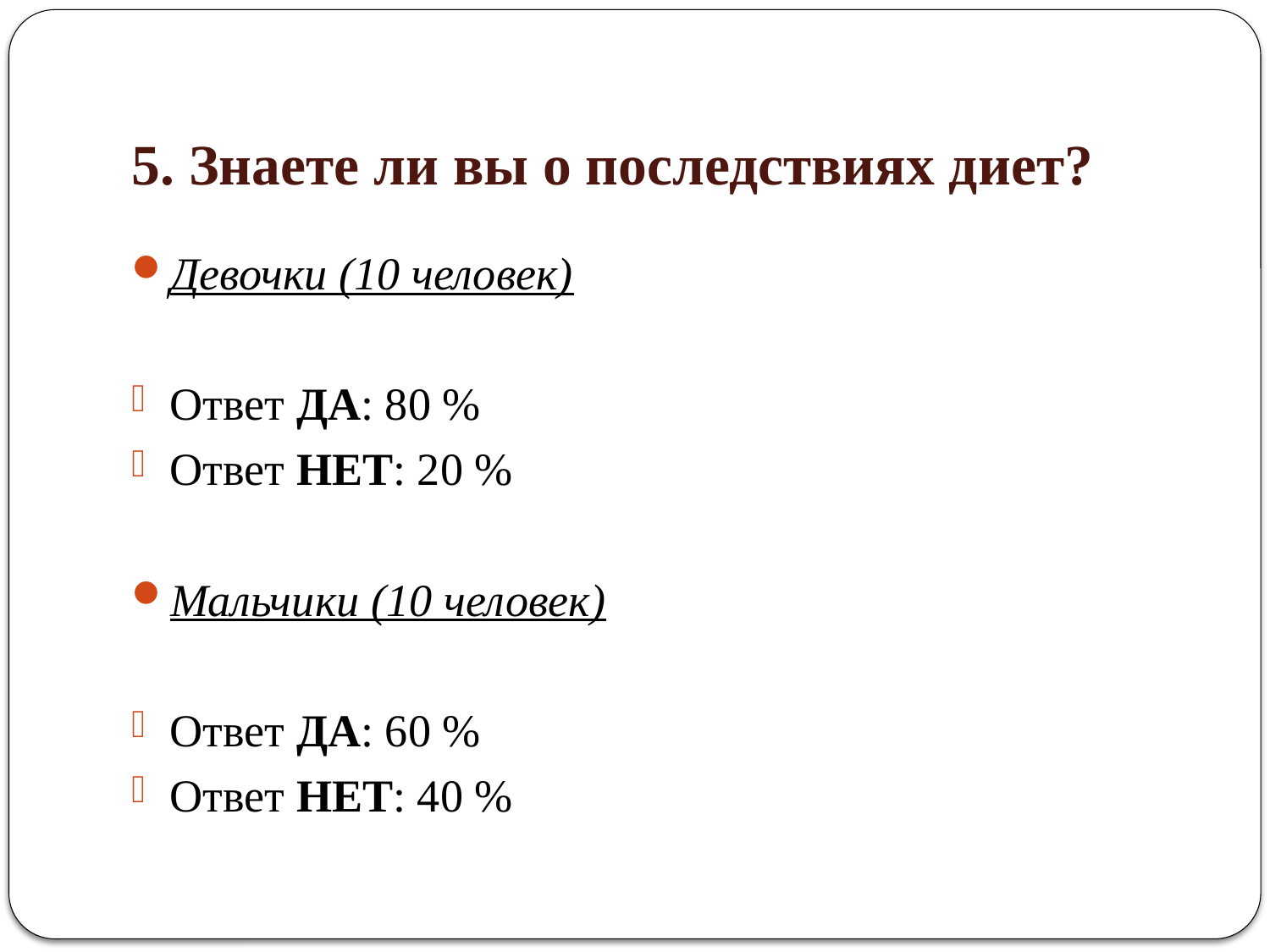

# 5. Знаете ли вы о последствиях диет?
Девочки (10 человек)

Ответ ДА: 80 %
Ответ НЕТ: 20 %

Мальчики (10 человек)

Ответ ДА: 60 %
Ответ НЕТ: 40 %